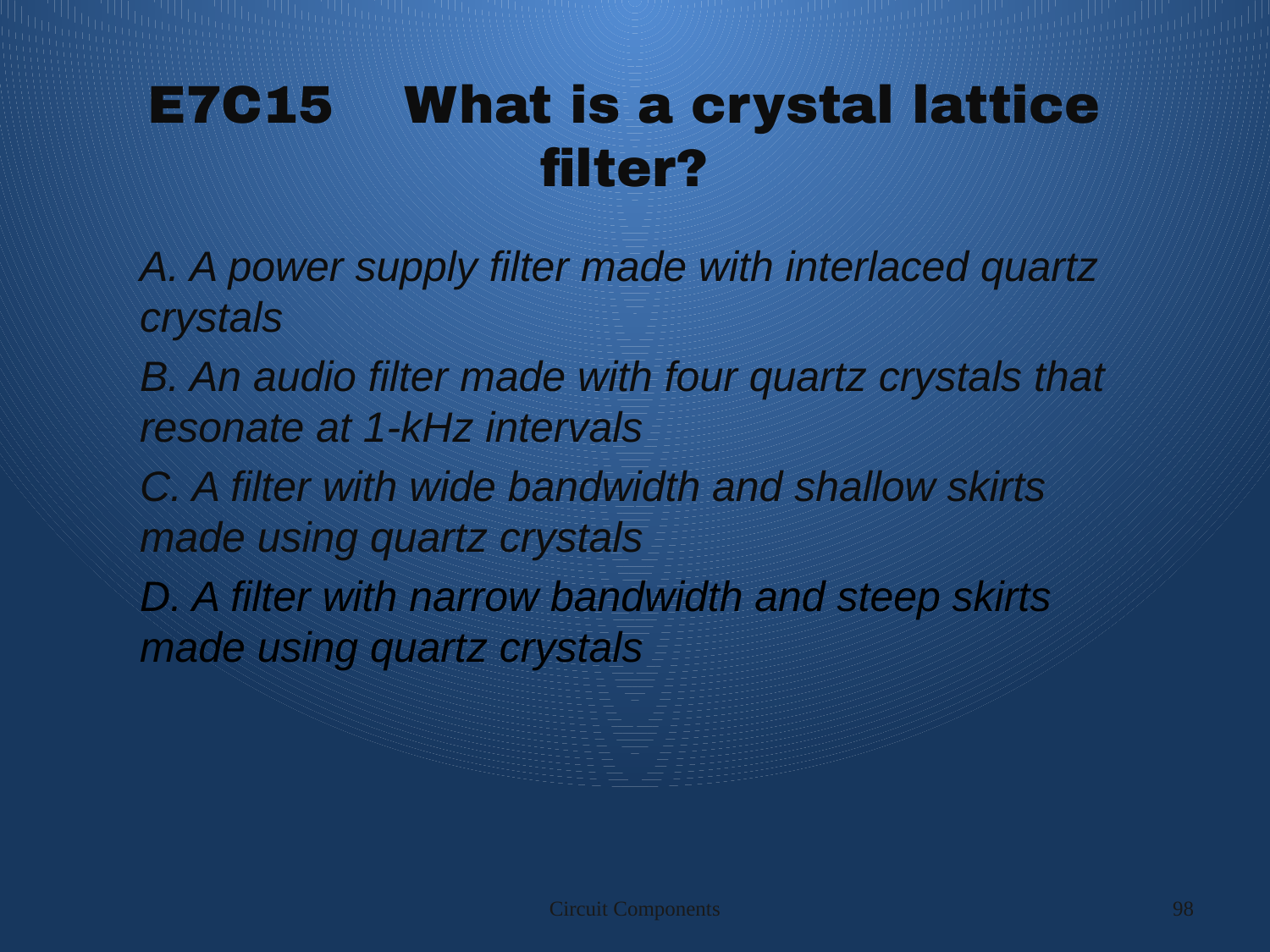

# E7C15    What is a crystal lattice filter?
A. A power supply filter made with interlaced quartz crystals
B. An audio filter made with four quartz crystals that resonate at 1-kHz intervals
C. A filter with wide bandwidth and shallow skirts made using quartz crystals
D. A filter with narrow bandwidth and steep skirts made using quartz crystals
Circuit Components
98